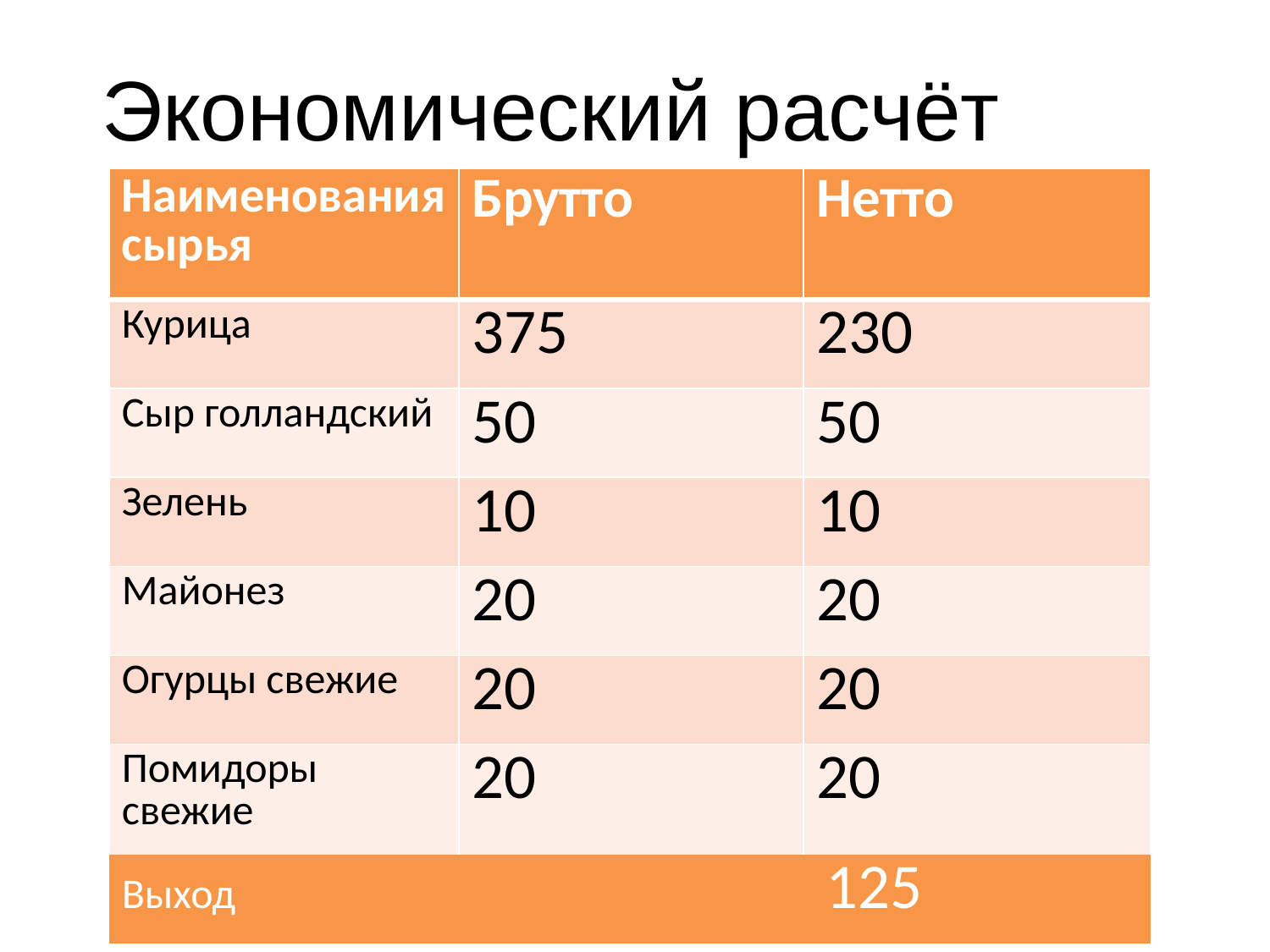

Экономический расчёт
| Наименования сырья | Брутто | Нетто |
| --- | --- | --- |
| Курица | 375 | 230 |
| Сыр голландский | 50 | 50 |
| Зелень | 10 | 10 |
| Майонез | 20 | 20 |
| Огурцы свежие | 20 | 20 |
| Помидоры свежие | 20 | 20 |
| Выход 125 |
| --- |